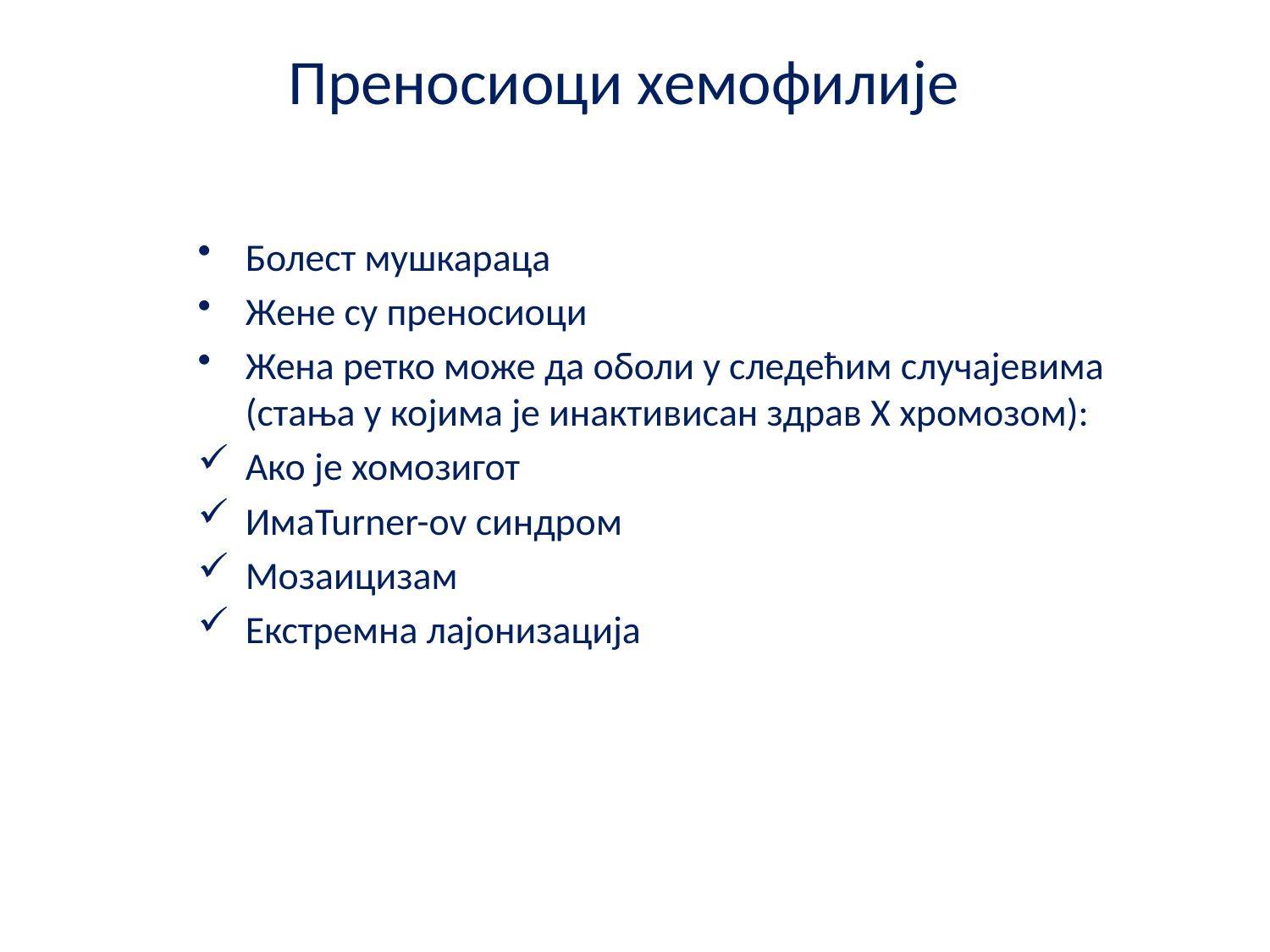

Преносиоци хемофилије
Болест мушкараца
Жене су преносиоци
Жена ретко може да оболи у следећим случајевима (стања у којима је инактивисан здрав Х хромозом):
Ако је хомозигот
ИмаTurner-ov синдром
Мозаицизам
Екстремна лајонизација